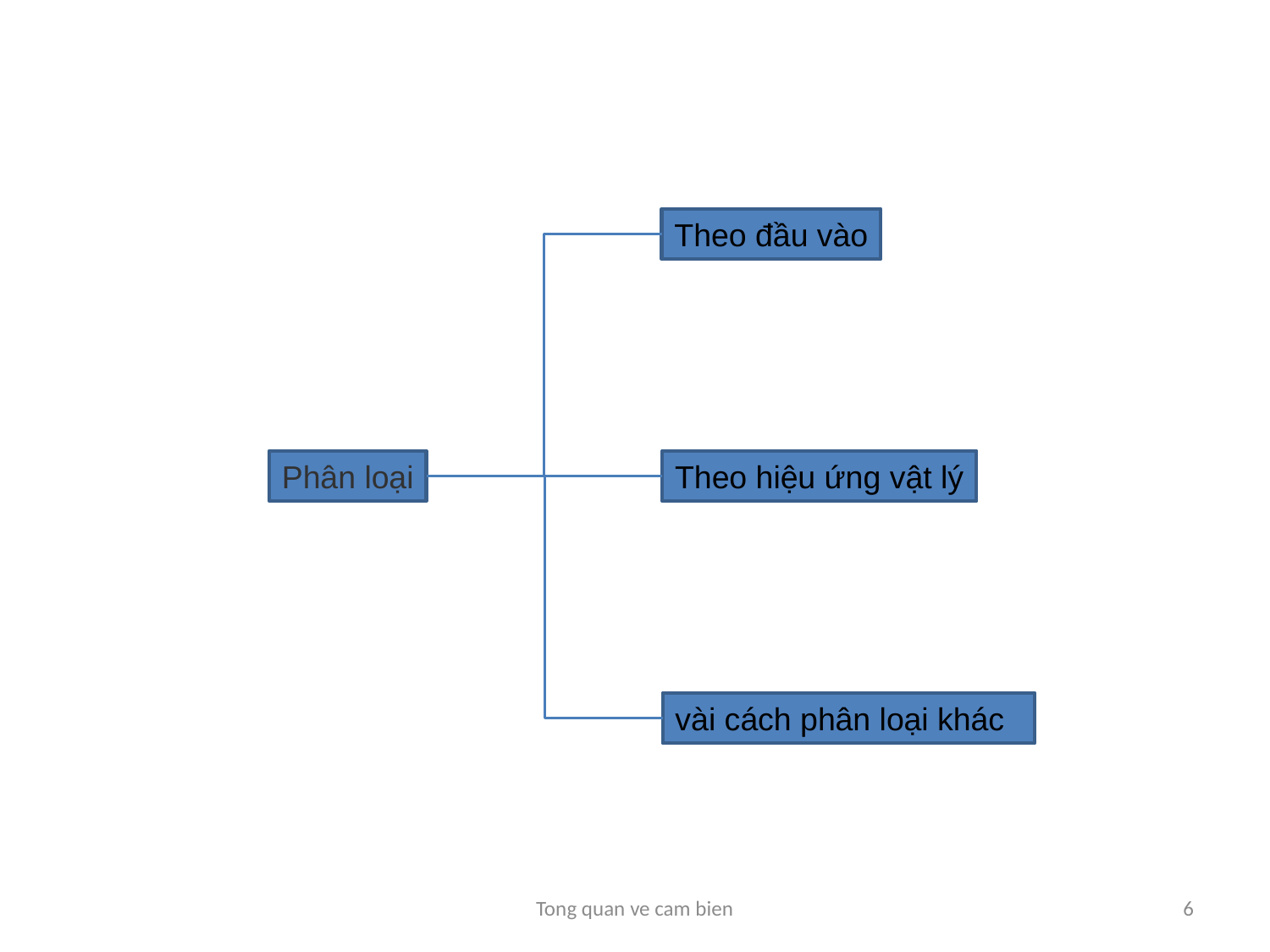

Theo đầu vào
Phân loại
Theo hiệu ứng vật lý
vài cách phân loại khác
Tong quan ve cam bien
6